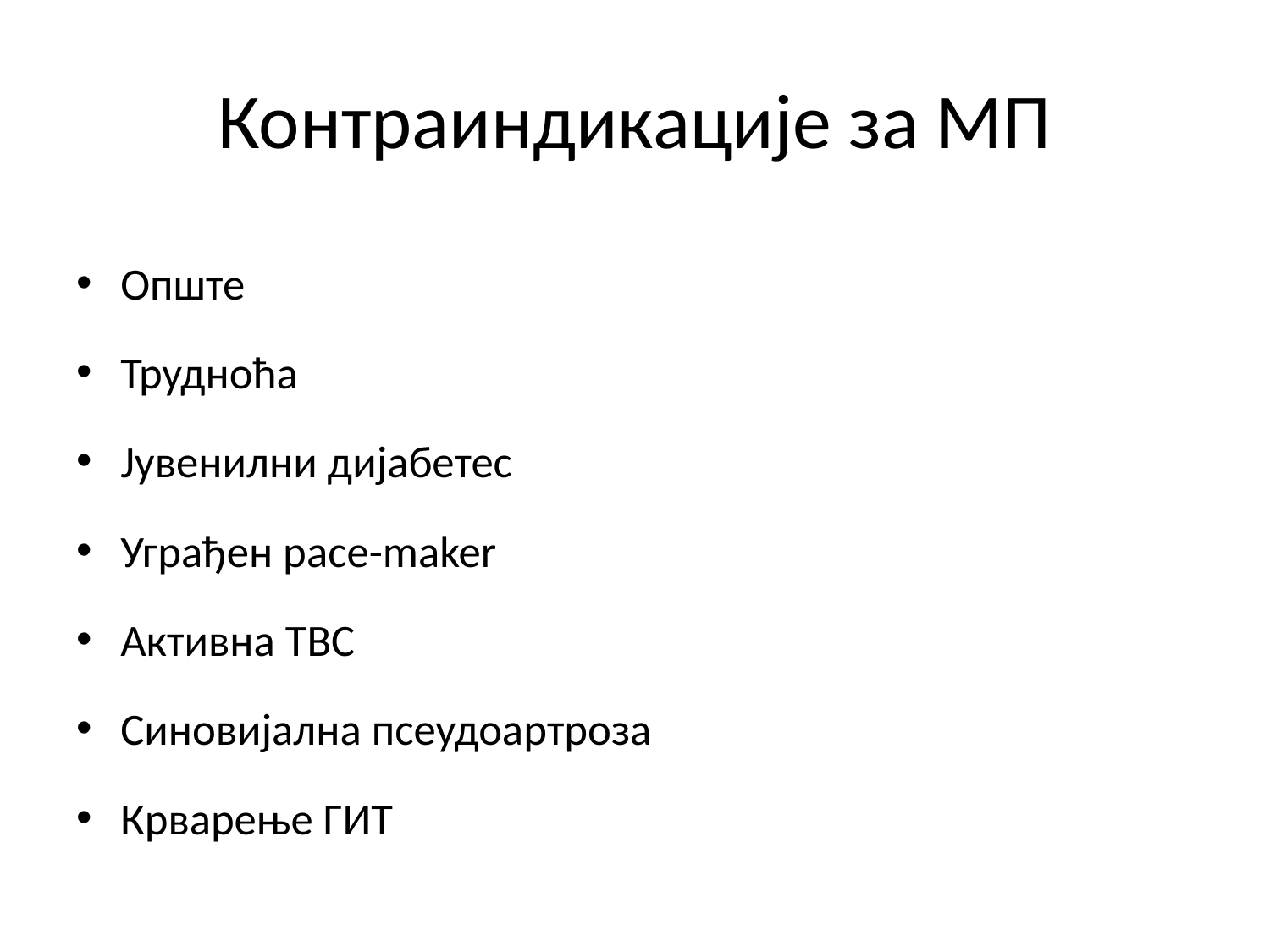

# Контраиндикације за МП
Опште
Трудноћа
Јувенилни диjабетес
Уграђен pace-maker
Активна TBC
Синовијална псеудоартроза
Крварење ГИТ